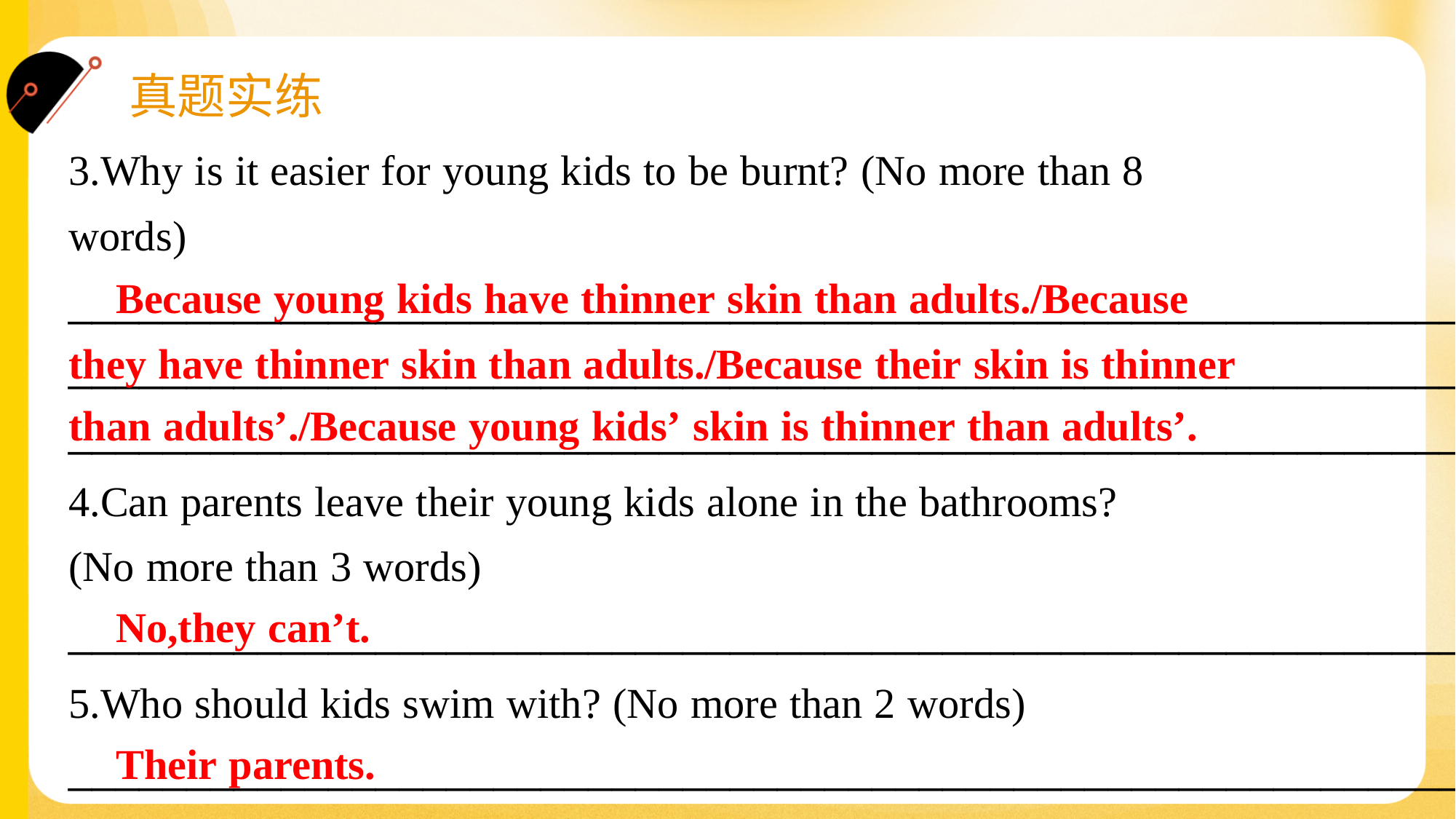

3.Why is it easier for young kids to be burnt? (No more than 8
words)
______________________________________________________________
______________________________________________________________
______________________________________________________________

    Because young kids have thinner skin than adults./Because
they have thinner skin than adults./Because their skin is thinner
than adults’./Because young kids’ skin is thinner than adults’.
4.Can parents leave their young kids alone in the bathrooms?
(No more than 3 words)
______________________________________________________________

    No,they can’t.
5.Who should kids swim with? (No more than 2 words)
______________________________________________________________

    Their parents.